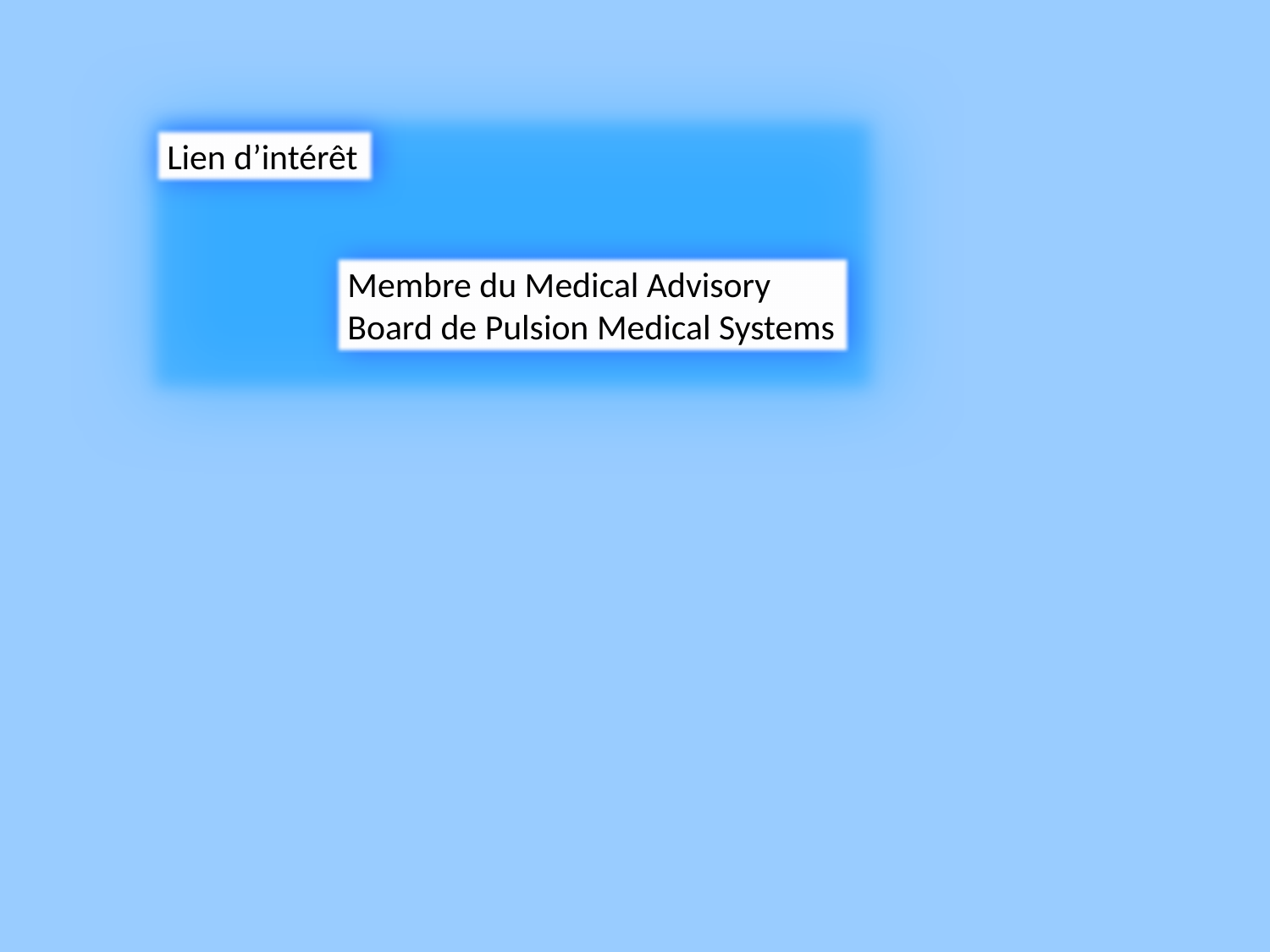

Lien d’intérêt
Membre du Medical Advisory Board de Pulsion Medical Systems